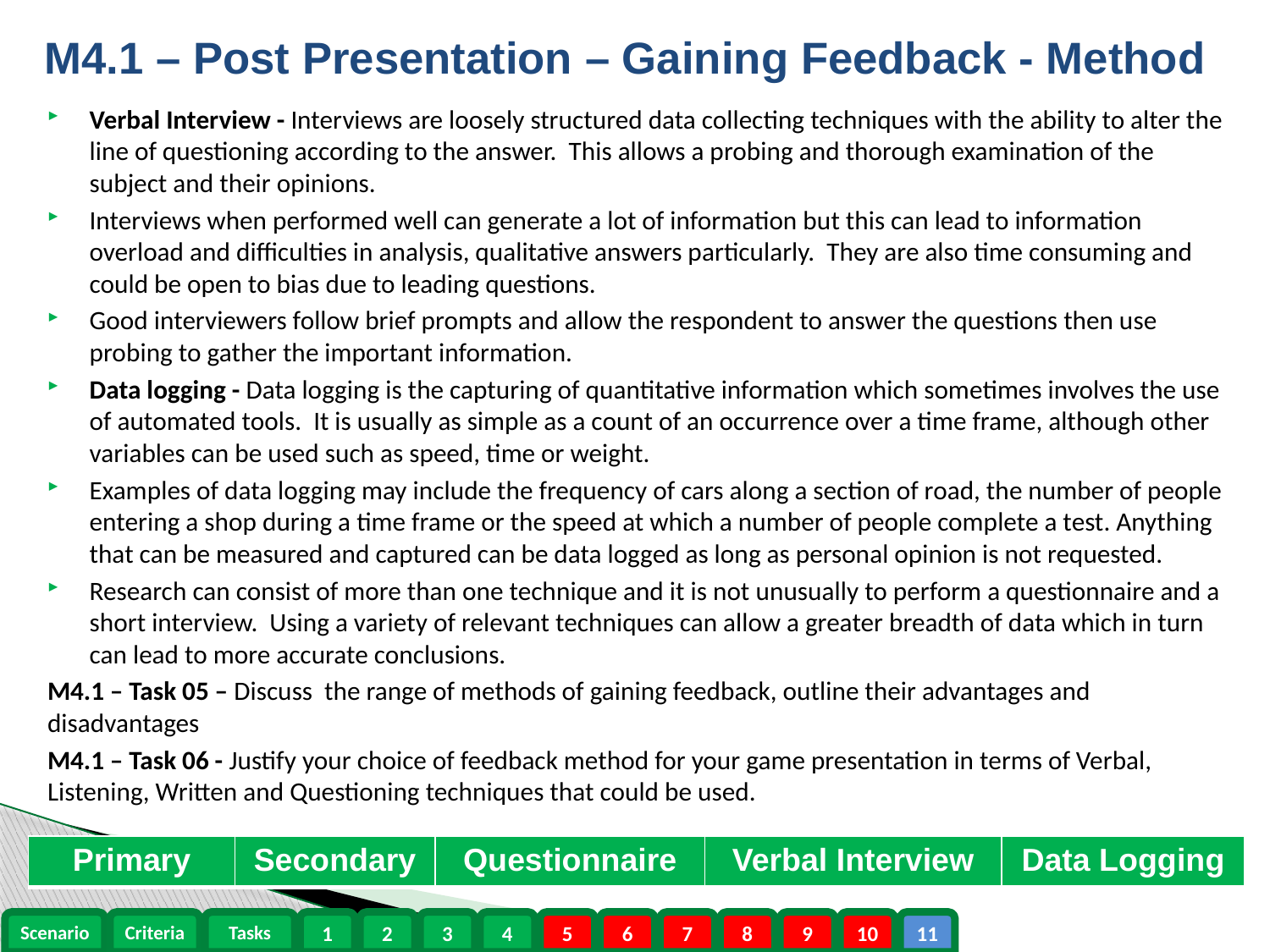

M4.1 – Post Presentation – Gaining Feedback - Method
Verbal Interview - Interviews are loosely structured data collecting techniques with the ability to alter the line of questioning according to the answer.  This allows a probing and thorough examination of the subject and their opinions.
Interviews when performed well can generate a lot of information but this can lead to information overload and difficulties in analysis, qualitative answers particularly.  They are also time consuming and could be open to bias due to leading questions.
Good interviewers follow brief prompts and allow the respondent to answer the questions then use probing to gather the important information.
Data logging - Data logging is the capturing of quantitative information which sometimes involves the use of automated tools.  It is usually as simple as a count of an occurrence over a time frame, although other variables can be used such as speed, time or weight.
Examples of data logging may include the frequency of cars along a section of road, the number of people entering a shop during a time frame or the speed at which a number of people complete a test. Anything that can be measured and captured can be data logged as long as personal opinion is not requested.
Research can consist of more than one technique and it is not unusually to perform a questionnaire and a short interview.  Using a variety of relevant techniques can allow a greater breadth of data which in turn can lead to more accurate conclusions.
M4.1 – Task 05 – Discuss  the range of methods of gaining feedback, outline their advantages and disadvantages
M4.1 – Task 06 - Justify your choice of feedback method for your game presentation in terms of Verbal, Listening, Written and Questioning techniques that could be used.

| Primary | Secondary | Questionnaire | Verbal Interview | Data Logging |
| --- | --- | --- | --- | --- |